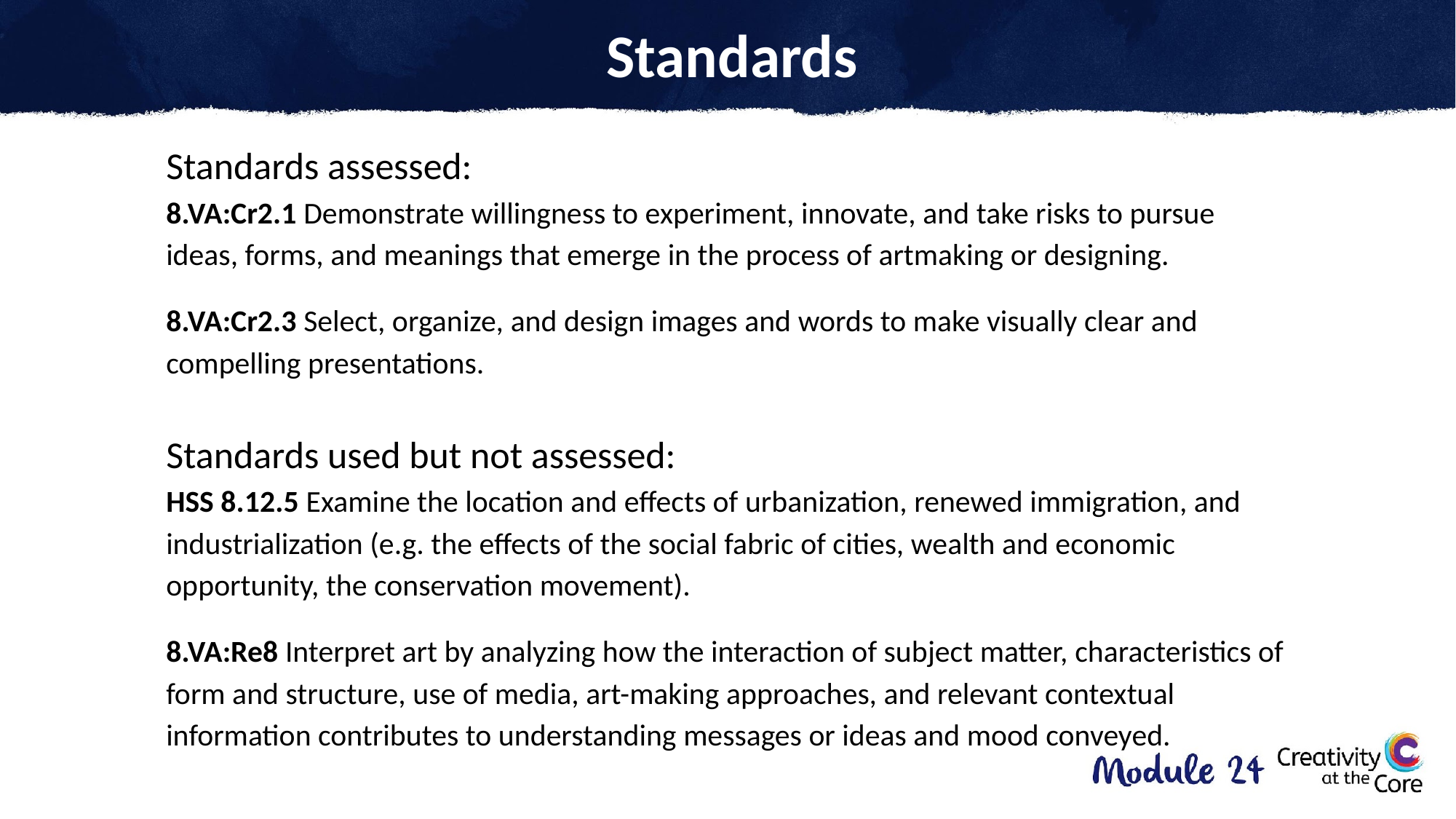

# Standards
Standards assessed:
8.VA:Cr2.1 Demonstrate willingness to experiment, innovate, and take risks to pursue ideas, forms, and meanings that emerge in the process of artmaking or designing.
8.VA:Cr2.3 Select, organize, and design images and words to make visually clear and compelling presentations.

Standards used but not assessed:
HSS 8.12.5 Examine the location and effects of urbanization, renewed immigration, and industrialization (e.g. the effects of the social fabric of cities, wealth and economic opportunity, the conservation movement).
8.VA:Re8 Interpret art by analyzing how the interaction of subject matter, characteristics of form and structure, use of media, art-making approaches, and relevant contextual information contributes to understanding messages or ideas and mood conveyed.